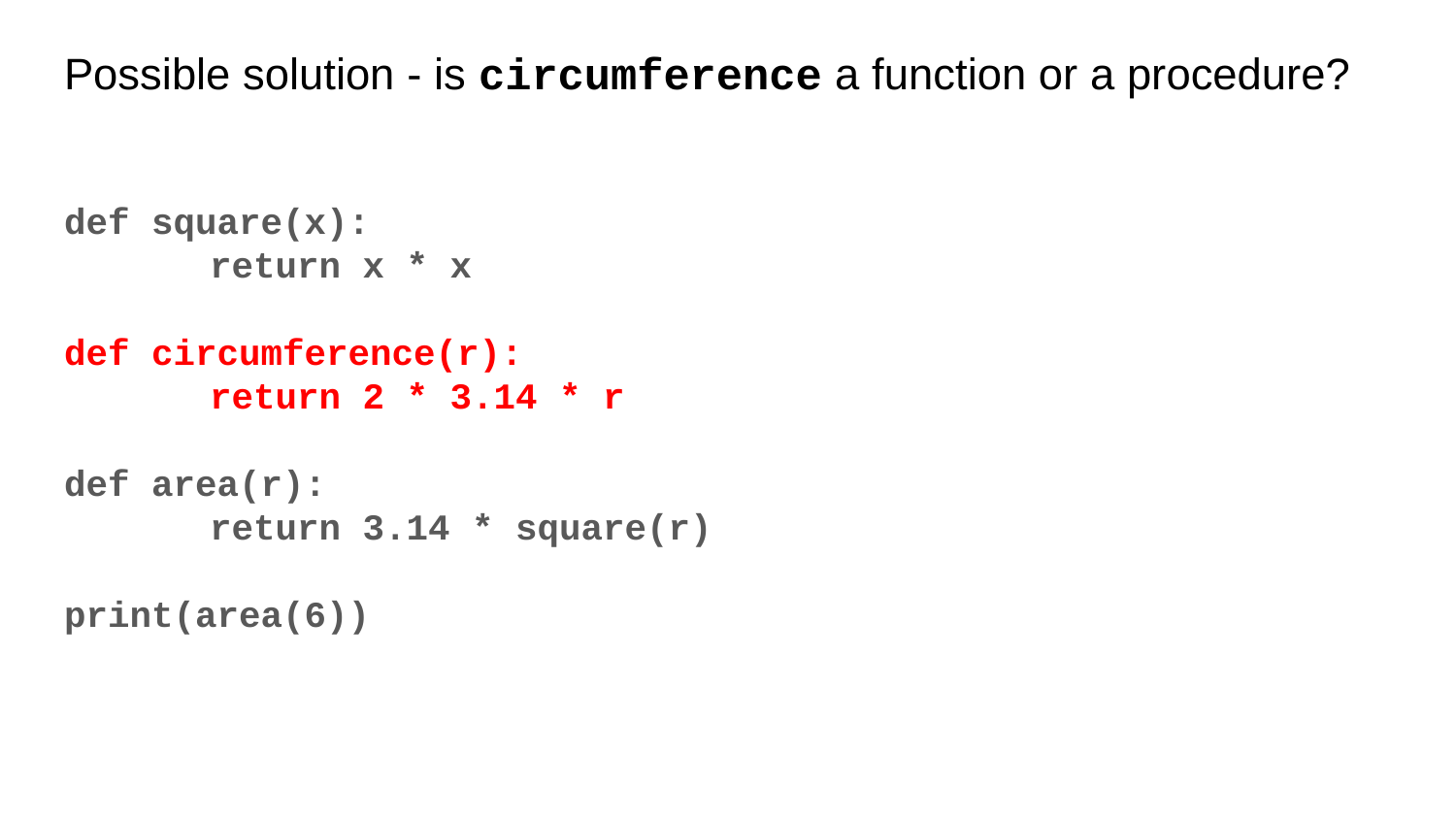

# Possible solution - is circumference a function or a procedure?
def square(x):
	return x * x

def circumference(r):
	return 2 * 3.14 * r

def area(r):
	return 3.14 * square(r)

print(area(6))